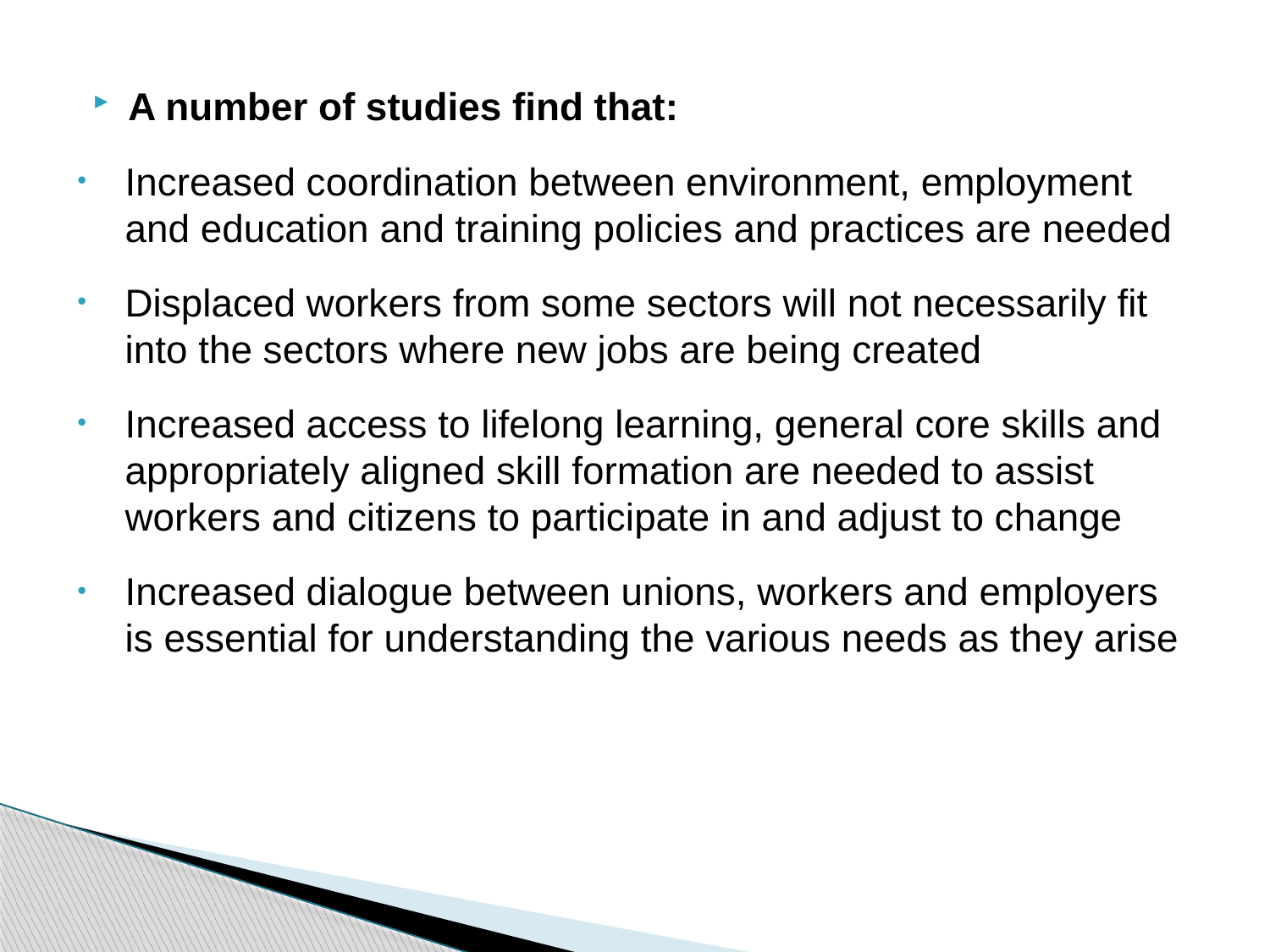

A number of studies find that:
Increased coordination between environment, employment and education and training policies and practices are needed
Displaced workers from some sectors will not necessarily fit into the sectors where new jobs are being created
Increased access to lifelong learning, general core skills and appropriately aligned skill formation are needed to assist workers and citizens to participate in and adjust to change
Increased dialogue between unions, workers and employers is essential for understanding the various needs as they arise